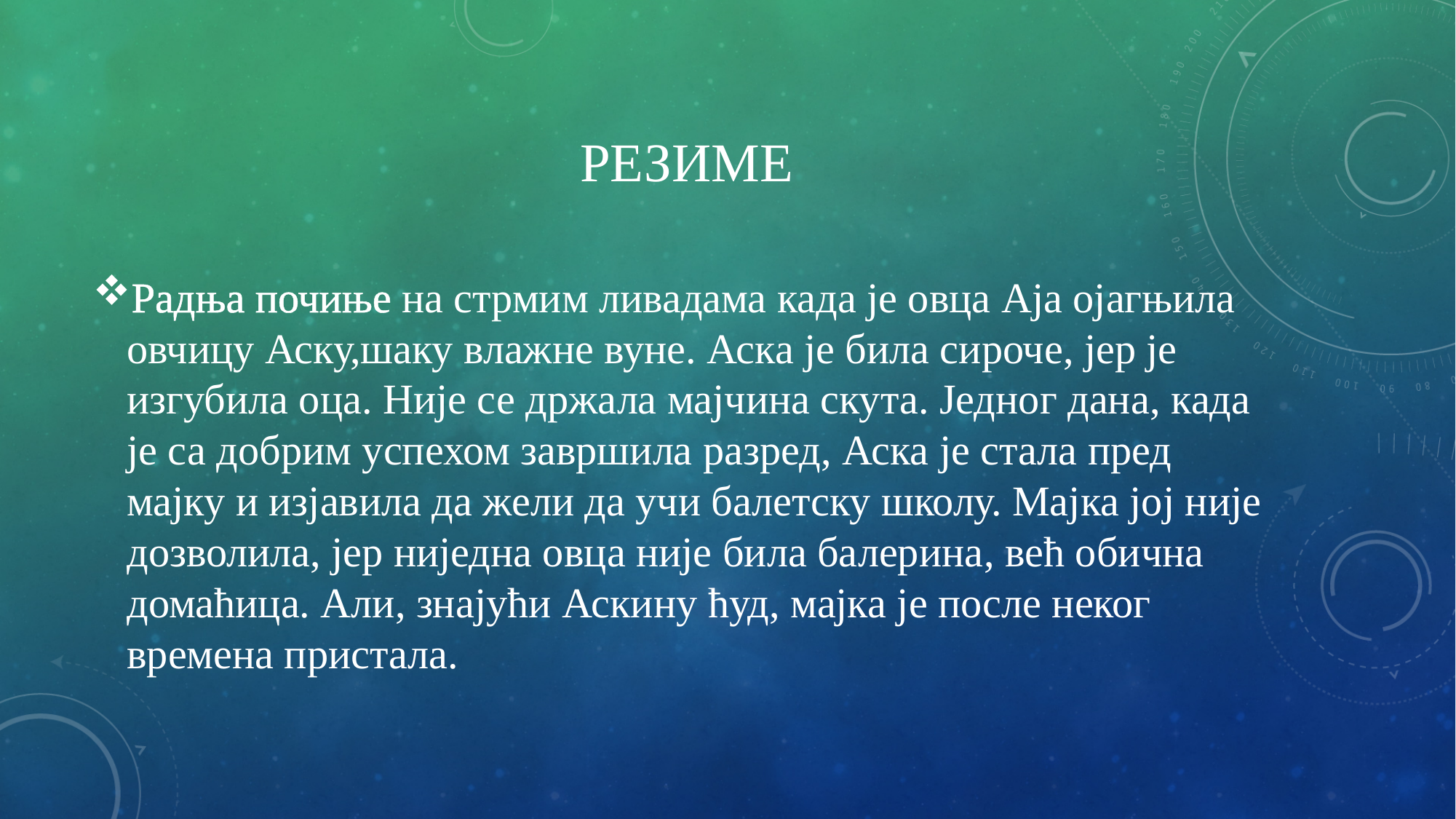

# РЕЗИМЕ
Радња почиње на стрмим ливадама када је овца Аја ојагњила овчицу Аску,шаку влажне вуне. Аска је била сироче, јер је изгубила оца. Није се држала мајчина скута. Једног дана, када је са добрим успехом завршила разред, Аска је стала пред мајку и изјавила да жели да учи балетску школу. Мајка јој није дозволила, јер ниједна овца није била балерина, већ обична домаћица. Али, знајући Аскину ћуд, мајка је после неког времена пристала.